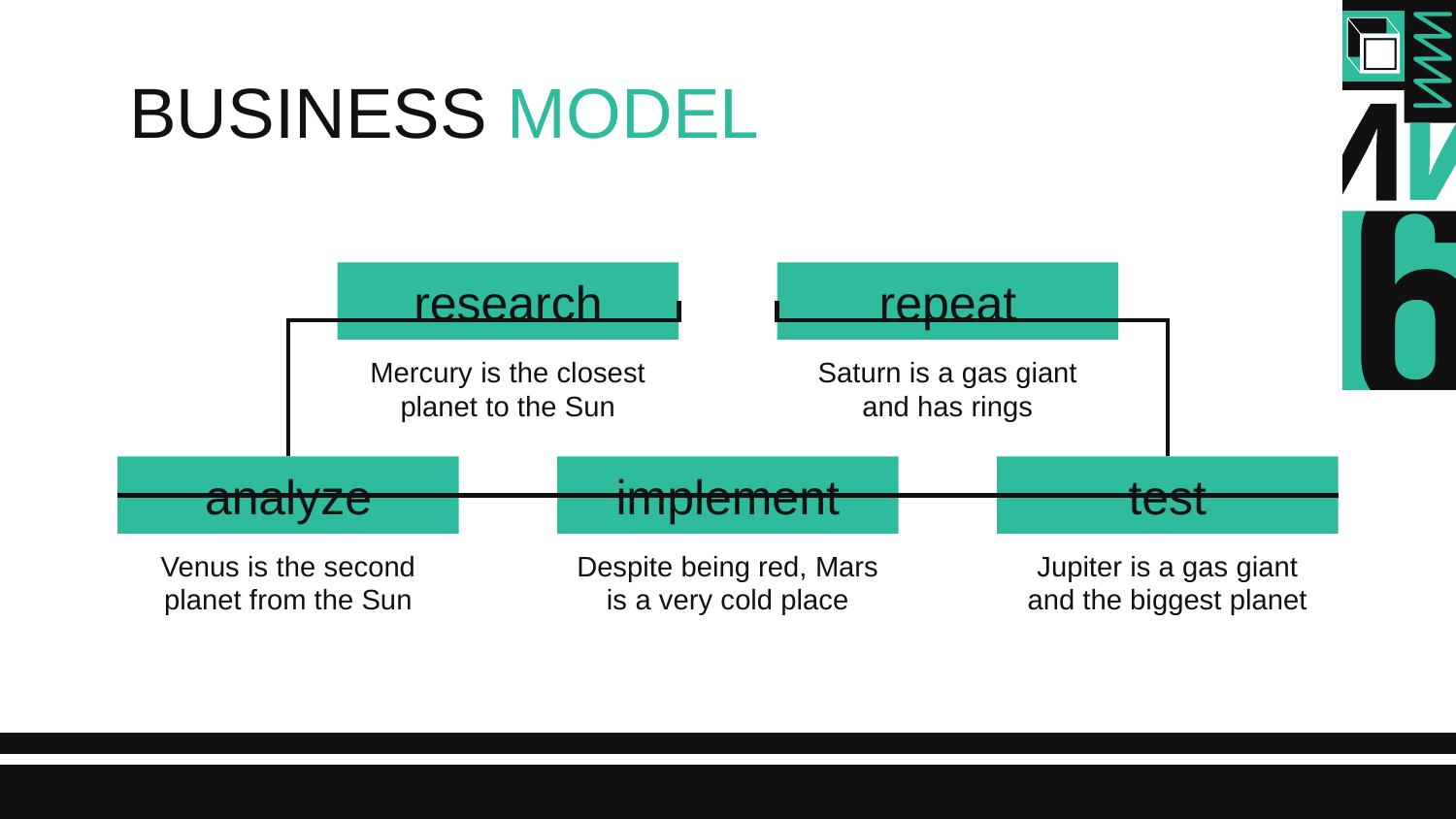

# BUSINESS MODEL
repeat
research
Saturn is a gas giant and has rings

Mercury is the closest planet to the Sun
analyze
implement
test
Venus is the second planet from the Sun
Despite being red, Mars is a very cold place
Jupiter is a gas giant and the biggest planet